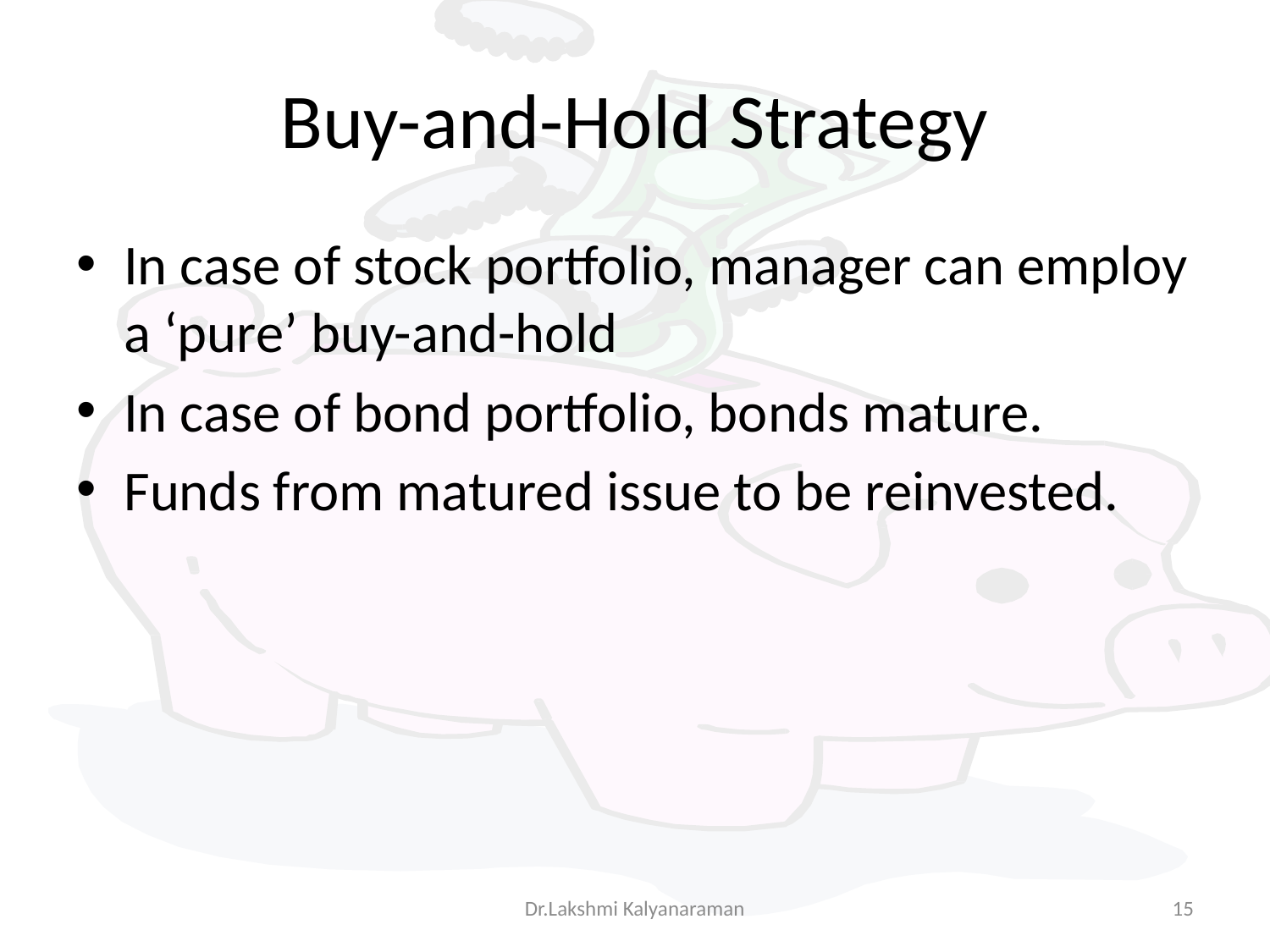

# Buy-and-Hold Strategy
In case of stock portfolio, manager can employ a ‘pure’ buy-and-hold
In case of bond portfolio, bonds mature.
Funds from matured issue to be reinvested.
Dr.Lakshmi Kalyanaraman
15